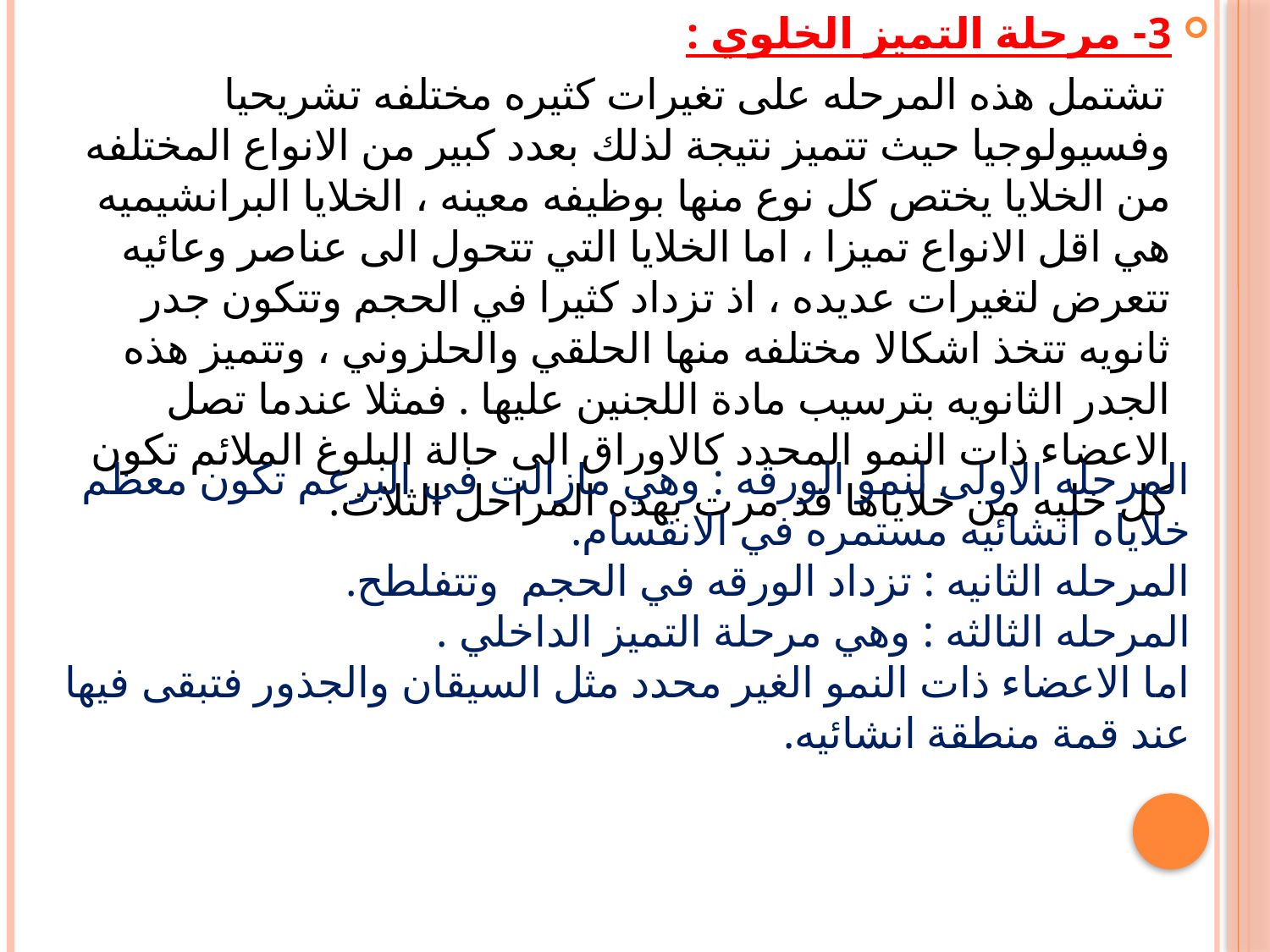

3- مرحلة التميز الخلوي :
    تشتمل هذه المرحله على تغيرات كثيره مختلفه تشريحيا وفسيولوجيا حيث تتميز نتيجة لذلك بعدد كبير من الانواع المختلفه من الخلايا يختص كل نوع منها بوظيفه معينه ، الخلايا البرانشيميه هي اقل الانواع تميزا ، اما الخلايا التي تتحول الى عناصر وعائيه تتعرض لتغيرات عديده ، اذ تزداد كثيرا في الحجم وتتكون جدر ثانويه تتخذ اشكالا مختلفه منها الحلقي والحلزوني ، وتتميز هذه الجدر الثانويه بترسيب مادة اللجنين عليها . فمثلا عندما تصل الاعضاء ذات النمو المحدد كالاوراق الى حالة البلوغ الملائم تكون كل خليه من خلاياها قد مرت بهده المراحل الثلاث.
المرحله الاولى لنمو الورقه : وهي مازالت في البرعم تكون معظم  خلاياه انشائيه مستمره في الانقسام.
المرحله الثانيه : تزداد الورقه في الحجم  وتتفلطح.
المرحله الثالثه : وهي مرحلة التميز الداخلي .
اما الاعضاء ذات النمو الغير محدد مثل السيقان والجذور فتبقى فيها عند قمة منطقة انشائيه.